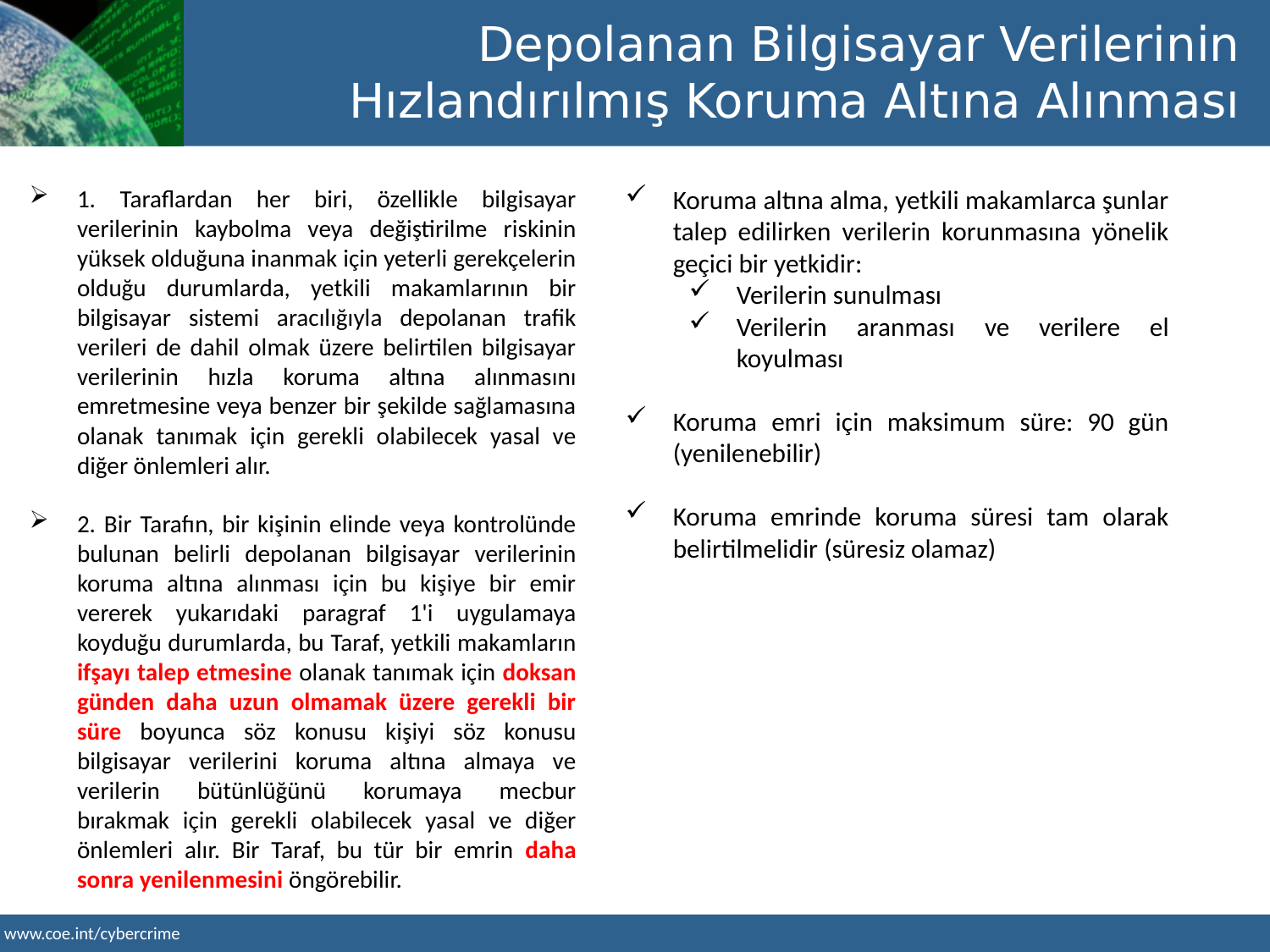

Depolanan Bilgisayar Verilerinin Hızlandırılmış Koruma Altına Alınması
1. Taraflardan her biri, özellikle bilgisayar verilerinin kaybolma veya değiştirilme riskinin yüksek olduğuna inanmak için yeterli gerekçelerin olduğu durumlarda, yetkili makamlarının bir bilgisayar sistemi aracılığıyla depolanan trafik verileri de dahil olmak üzere belirtilen bilgisayar verilerinin hızla koruma altına alınmasını emretmesine veya benzer bir şekilde sağlamasına olanak tanımak için gerekli olabilecek yasal ve diğer önlemleri alır.

2. Bir Tarafın, bir kişinin elinde veya kontrolünde bulunan belirli depolanan bilgisayar verilerinin koruma altına alınması için bu kişiye bir emir vererek yukarıdaki paragraf 1'i uygulamaya koyduğu durumlarda, bu Taraf, yetkili makamların ifşayı talep etmesine olanak tanımak için doksan günden daha uzun olmamak üzere gerekli bir süre boyunca söz konusu kişiyi söz konusu bilgisayar verilerini koruma altına almaya ve verilerin bütünlüğünü korumaya mecbur bırakmak için gerekli olabilecek yasal ve diğer önlemleri alır. Bir Taraf, bu tür bir emrin daha sonra yenilenmesini öngörebilir.
Koruma altına alma, yetkili makamlarca şunlar talep edilirken verilerin korunmasına yönelik geçici bir yetkidir:
Verilerin sunulması
Verilerin aranması ve verilere el koyulması

Koruma emri için maksimum süre: 90 gün (yenilenebilir)

Koruma emrinde koruma süresi tam olarak belirtilmelidir (süresiz olamaz)